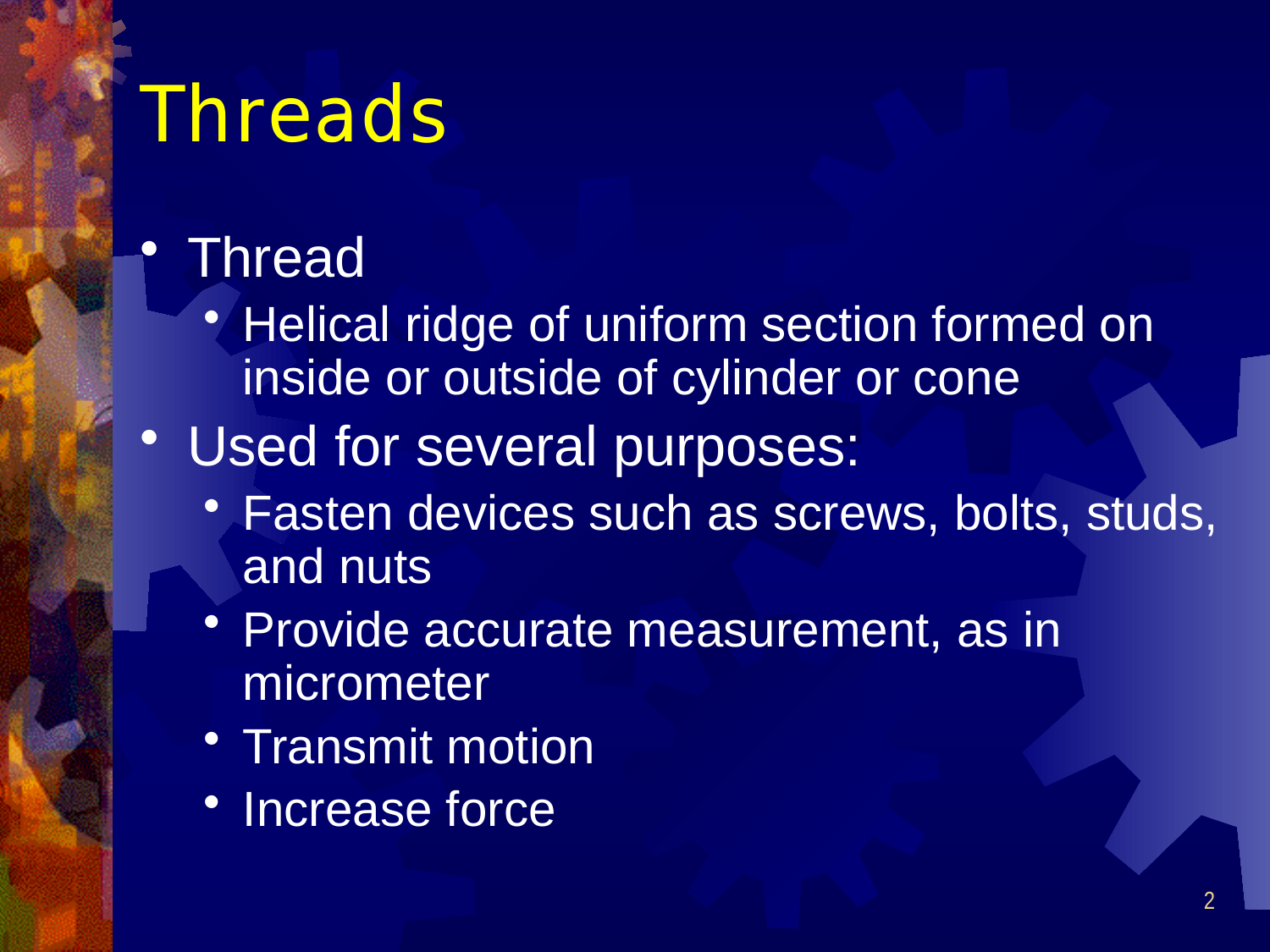

# Threads
Thread
Helical ridge of uniform section formed on inside or outside of cylinder or cone
Used for several purposes:
Fasten devices such as screws, bolts, studs, and nuts
Provide accurate measurement, as in micrometer
Transmit motion
Increase force
2